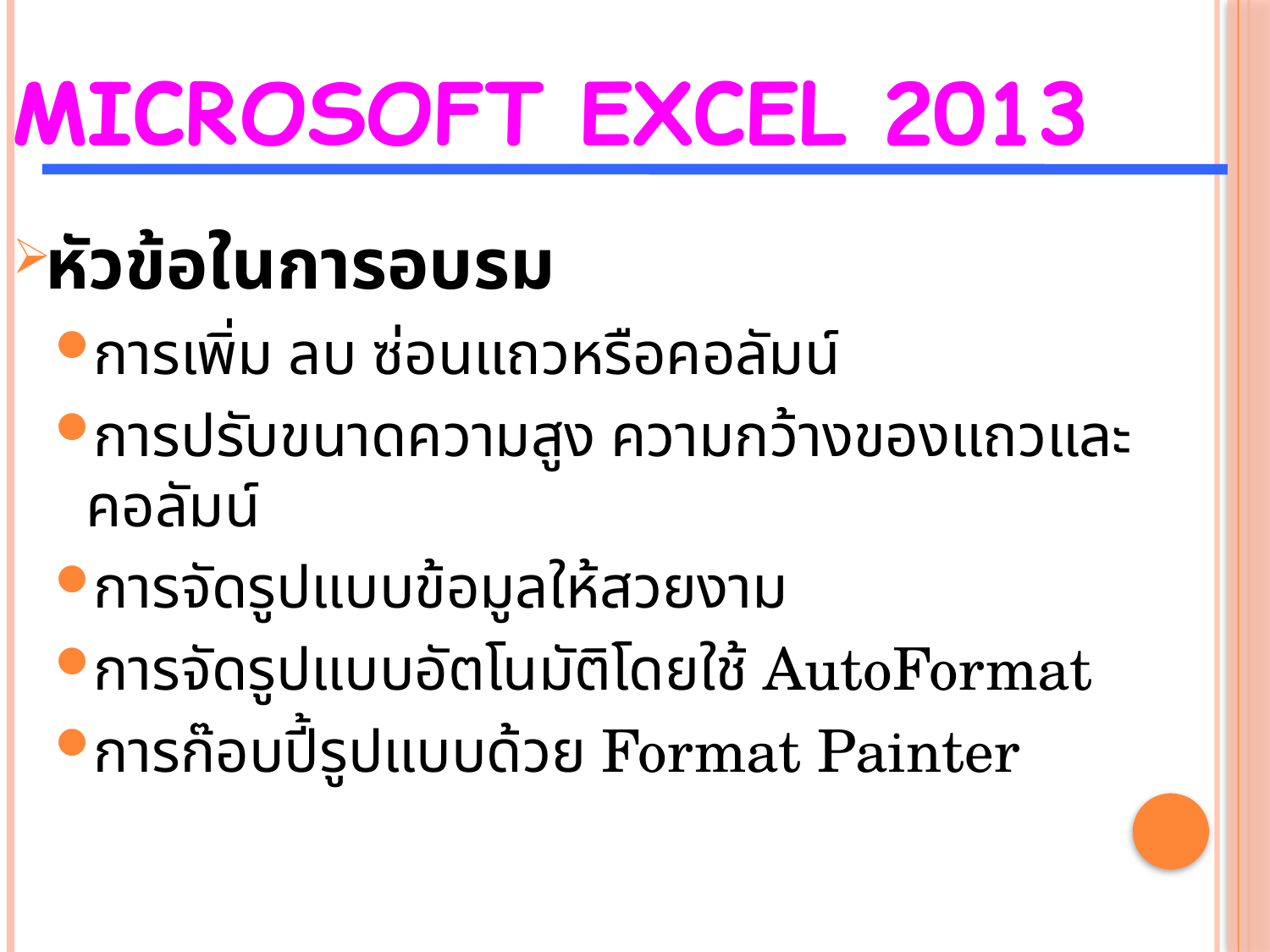

Microsoft excel 2013

หัวข้อในการอบรม
การเพิ่ม ลบ ซ่อนแถวหรือคอลัมน์
การปรับขนาดความสูง ความกว้างของแถวและคอลัมน์
การจัดรูปแบบข้อมูลให้สวยงาม
การจัดรูปแบบอัตโนมัติโดยใช้ AutoFormat
การก๊อบปี้รูปแบบด้วย Format Painter